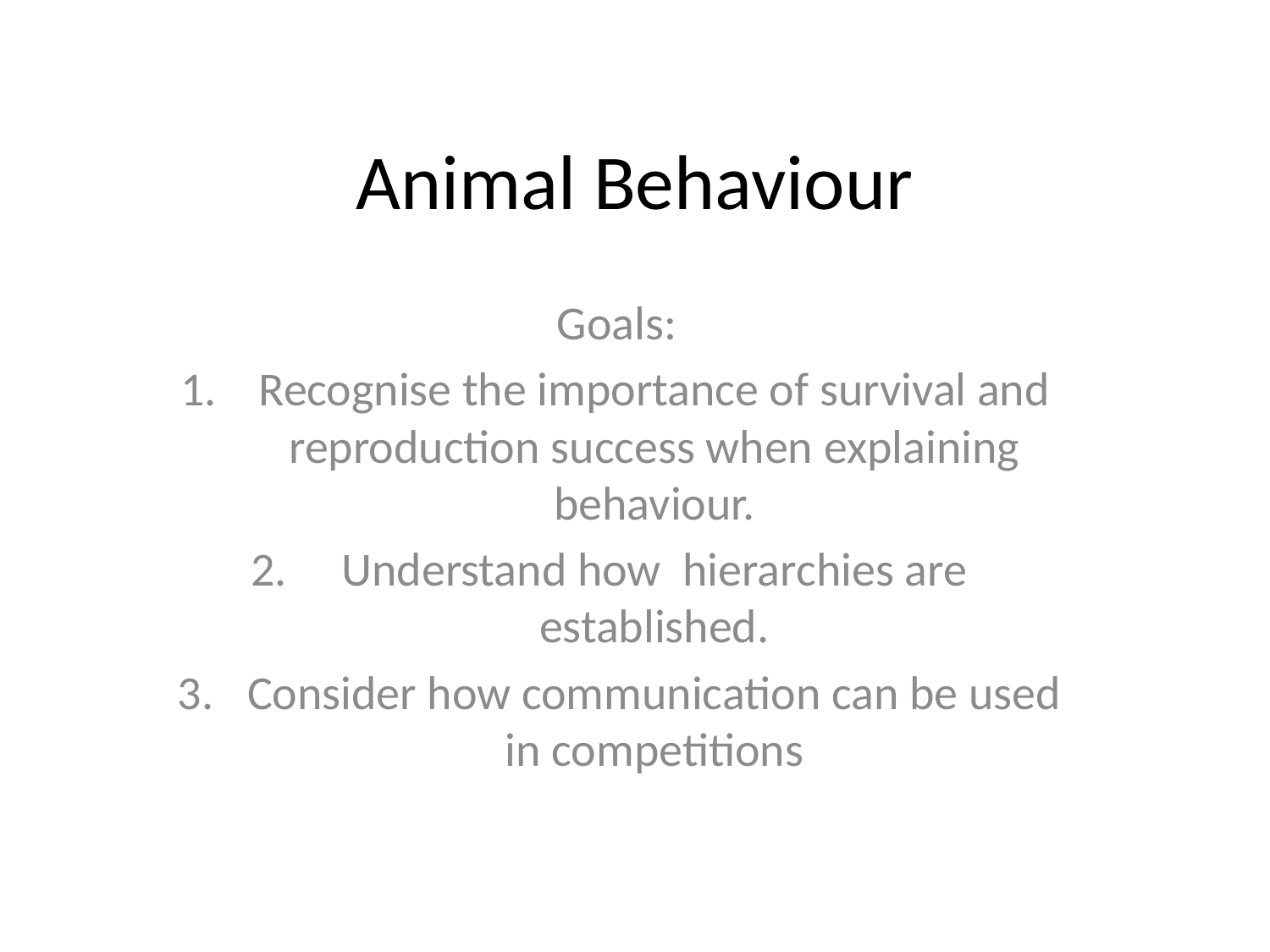

# Animal Behaviour
Goals:
Recognise the importance of survival and reproduction success when explaining behaviour.
Understand how  hierarchies are established.
Consider how communication can be used in competitions